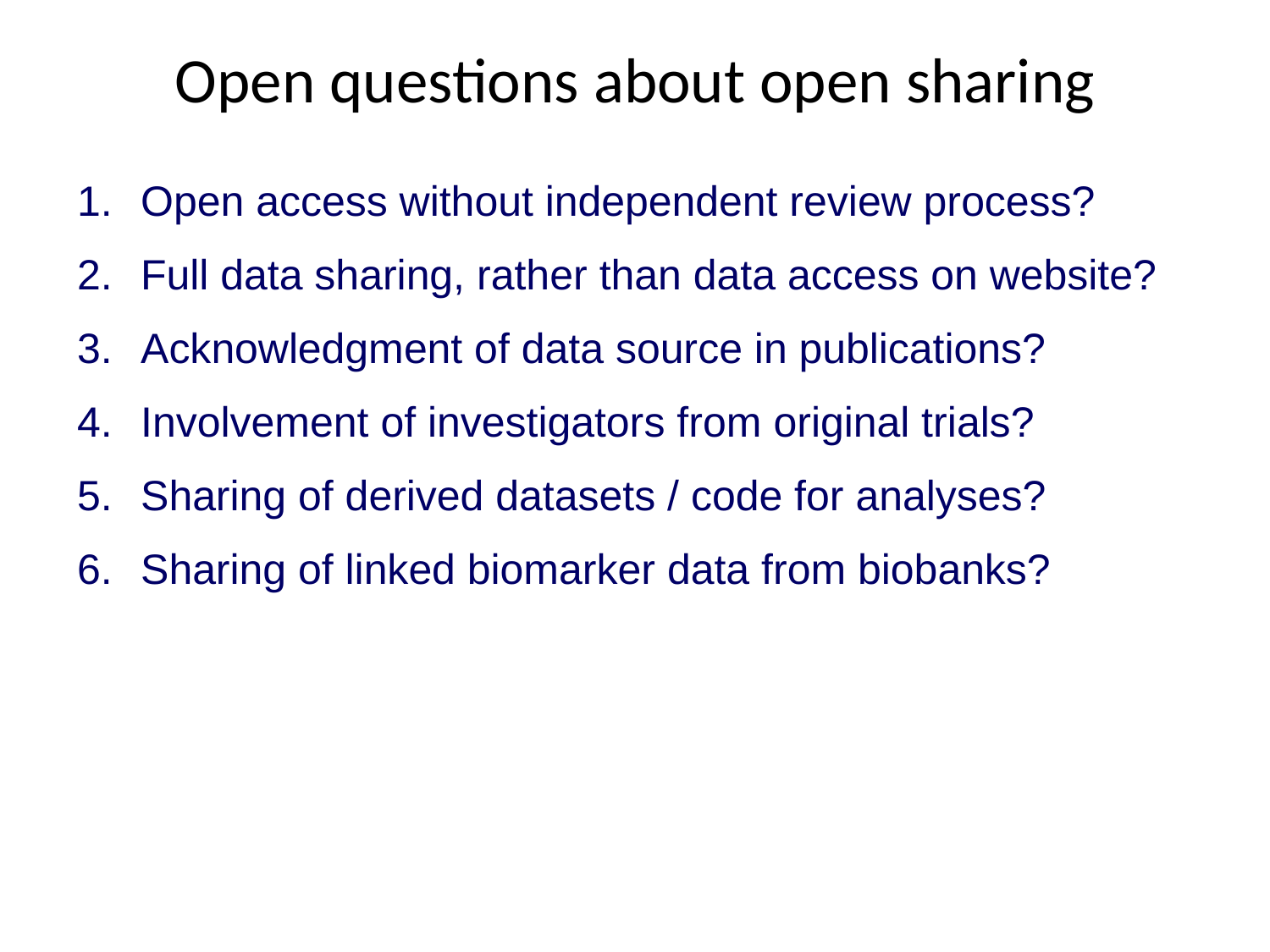

Open questions about open sharing
Open access without independent review process?
Full data sharing, rather than data access on website?
Acknowledgment of data source in publications?
Involvement of investigators from original trials?
Sharing of derived datasets / code for analyses?
Sharing of linked biomarker data from biobanks?